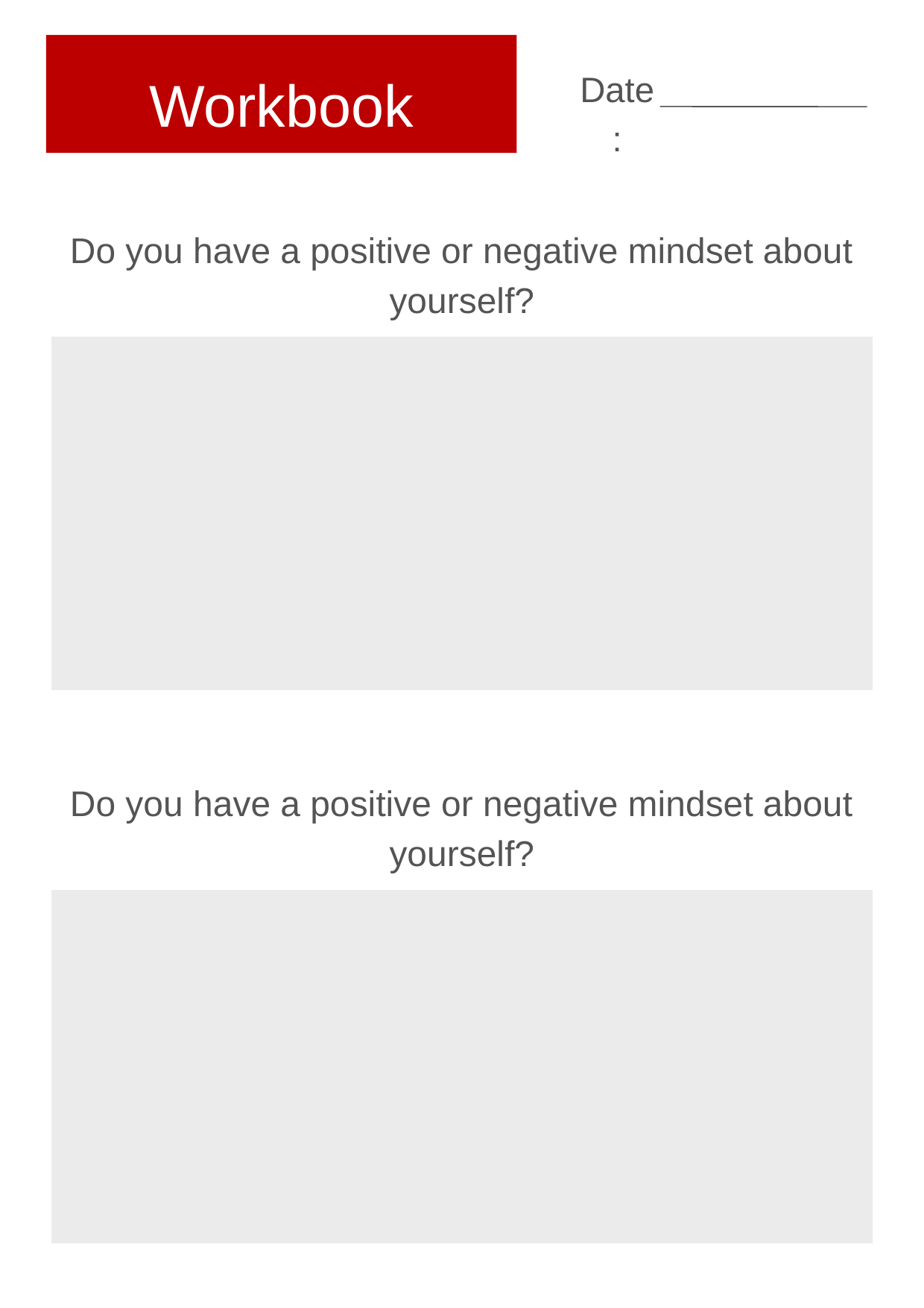

Workbook
Date:

Do you have a positive or negative mindset about yourself?

Do you have a positive or negative mindset about yourself?